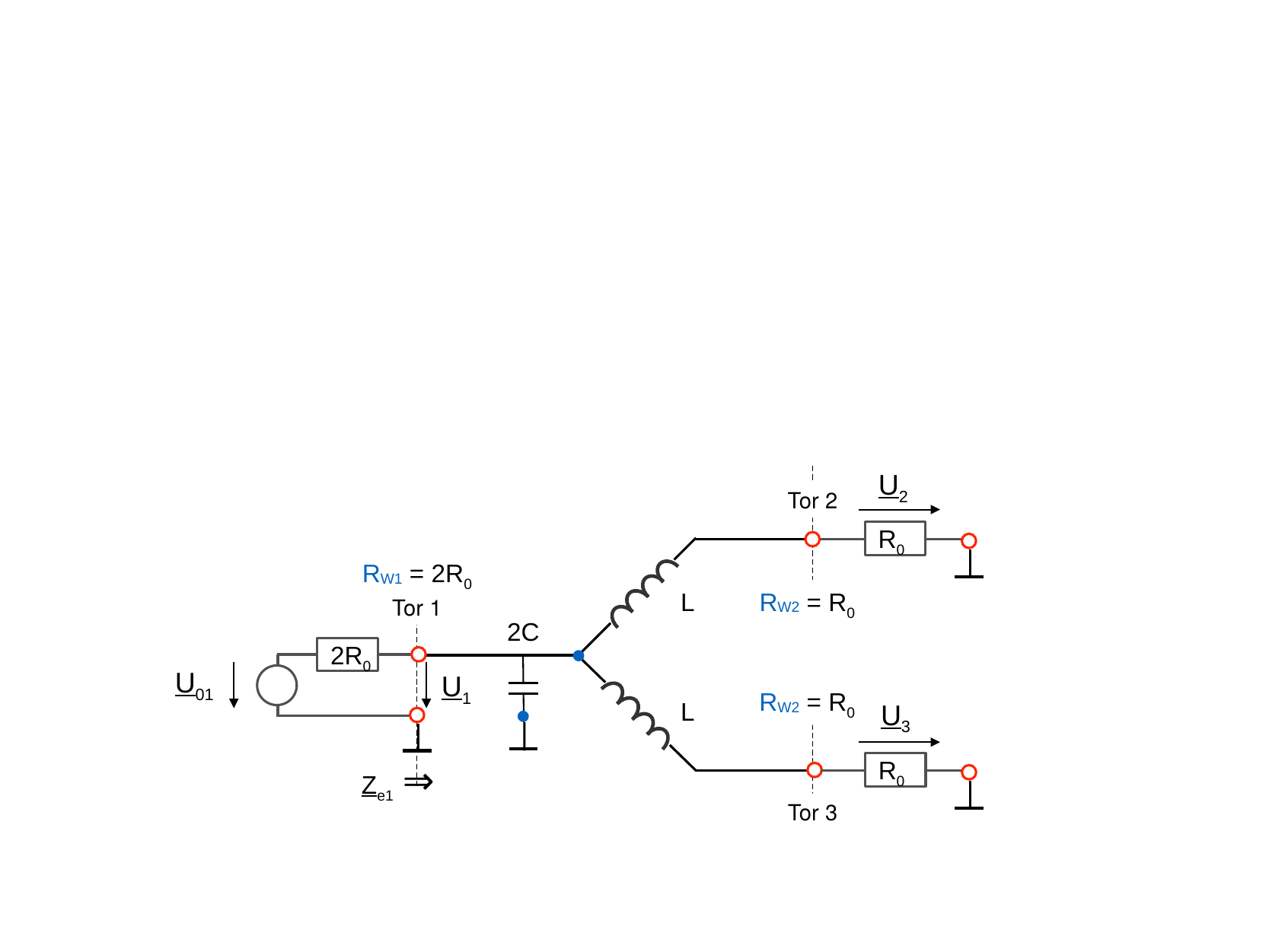

U2

Tor 2

R0

RW1 = 2R0

RW2 = R0
L
Tor 1
2C
2R0

U01
U1

RW2 = R0

L
U3

R0

⇒
Ze1

Tor 3